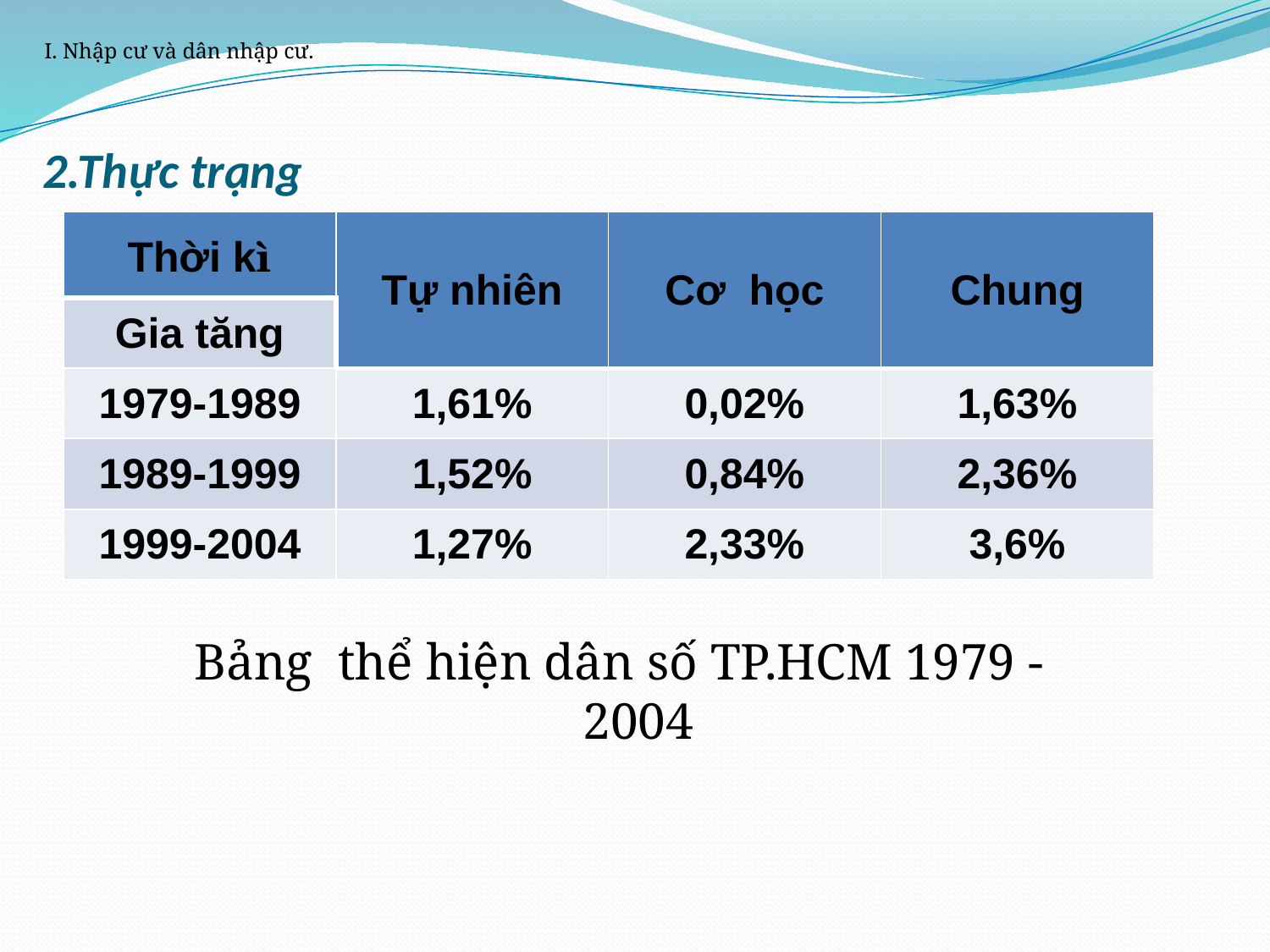

I. Nhập cư và dân nhập cư.
# 2.Thực trạng
| Thời kì | Tự nhiên | Cơ học | Chung |
| --- | --- | --- | --- |
| Gia tăng |  |  |  |
| 1979-1989 | 1,61% | 0,02% | 1,63% |
| 1989-1999 | 1,52% | 0,84% | 2,36% |
| 1999-2004 | 1,27% | 2,33% | 3,6% |
Bảng  thể hiện dân số TP.HCM 1979 -2004